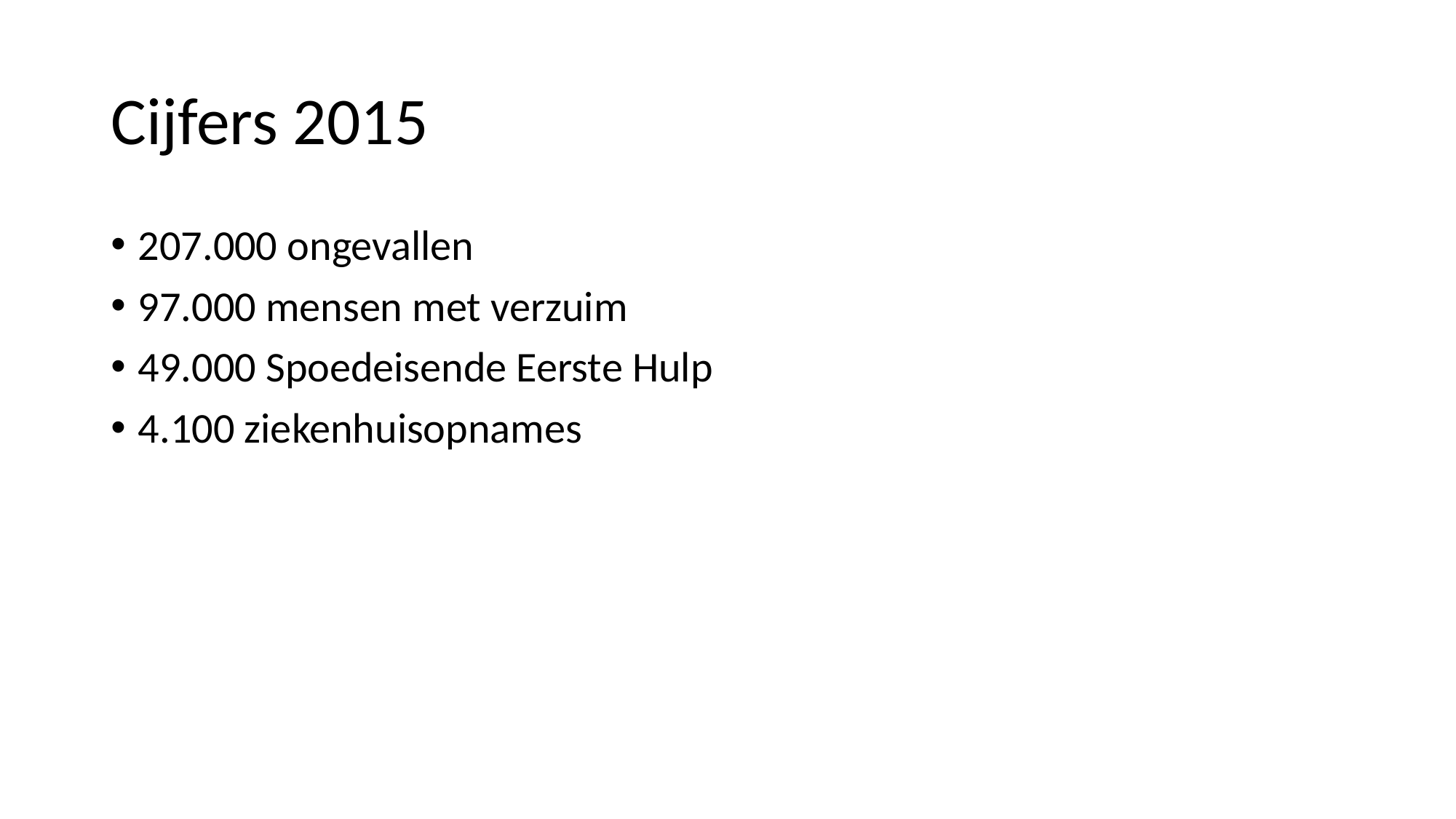

# Cijfers 2015
207.000 ongevallen
97.000 mensen met verzuim
49.000 Spoedeisende Eerste Hulp
4.100 ziekenhuisopnames